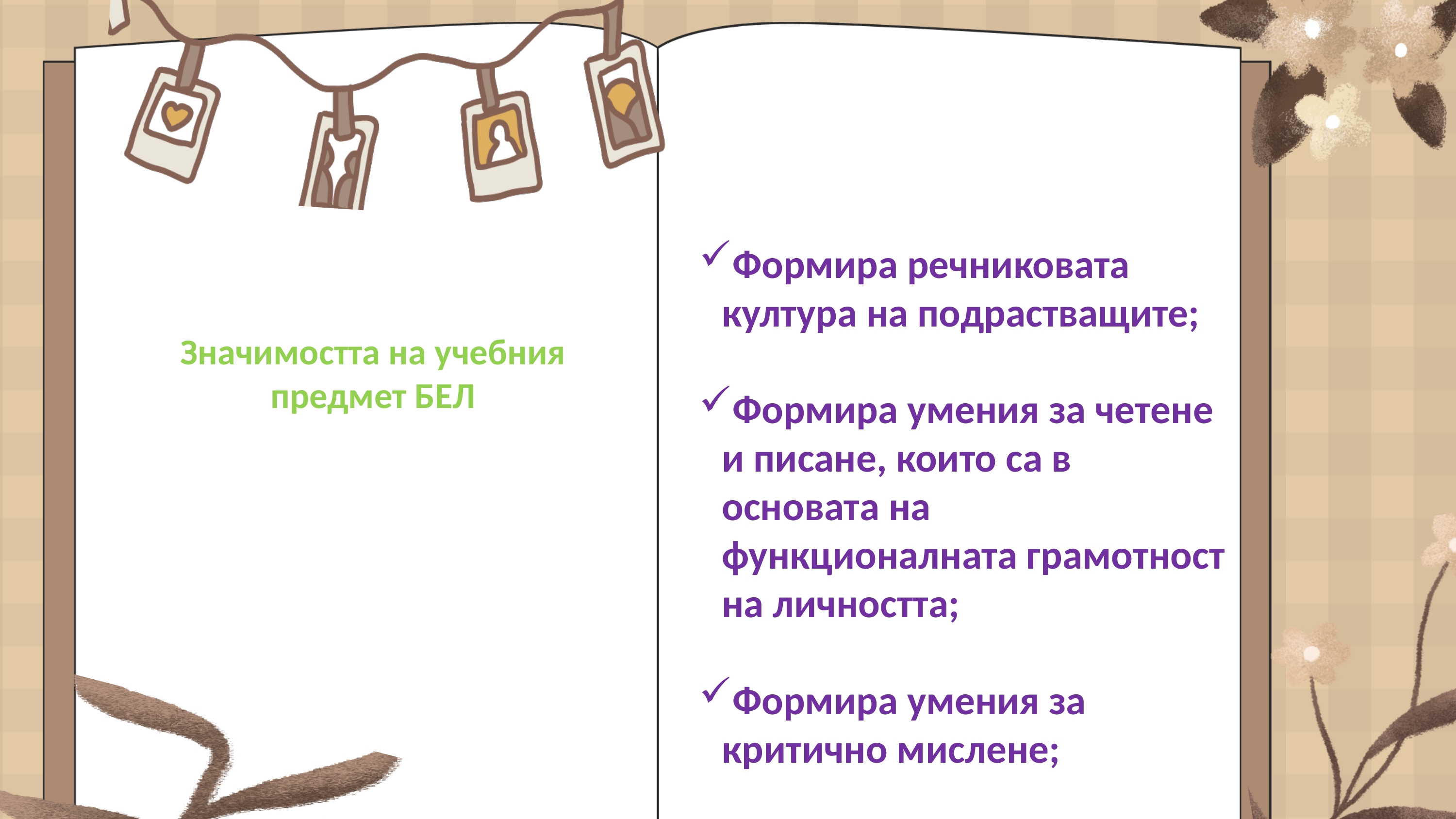

Формира речниковата култура на подрастващите;

Формира умения за четене и писане, които са в основата на функционалната грамотност на личността;

Формира умения за критично мислене;

Значимостта на учебния предмет БЕЛ